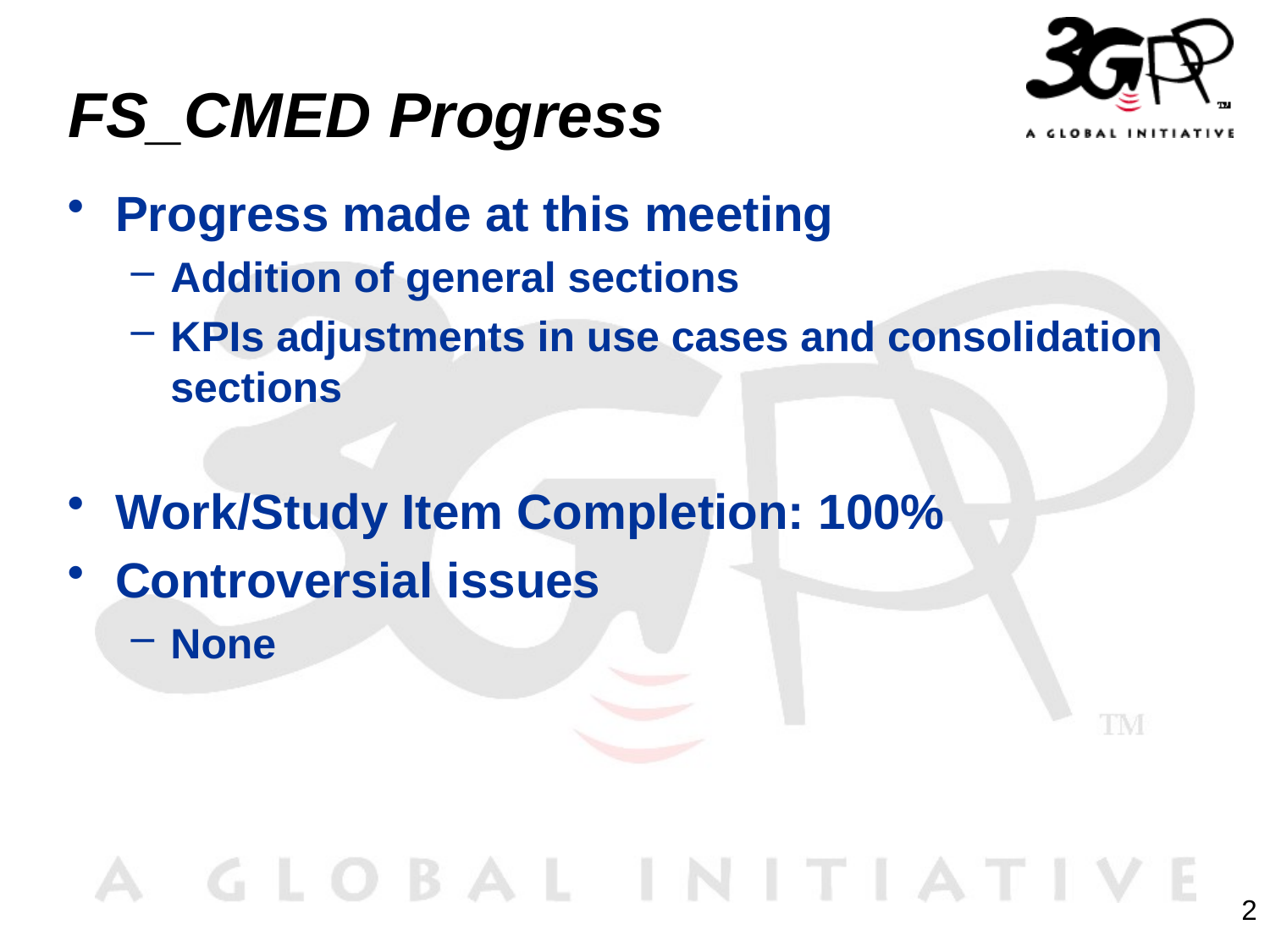

# FS_CMED Progress
Progress made at this meeting
Addition of general sections
KPIs adjustments in use cases and consolidation sections

Work/Study Item Completion: 100%
Controversial issues
None
2